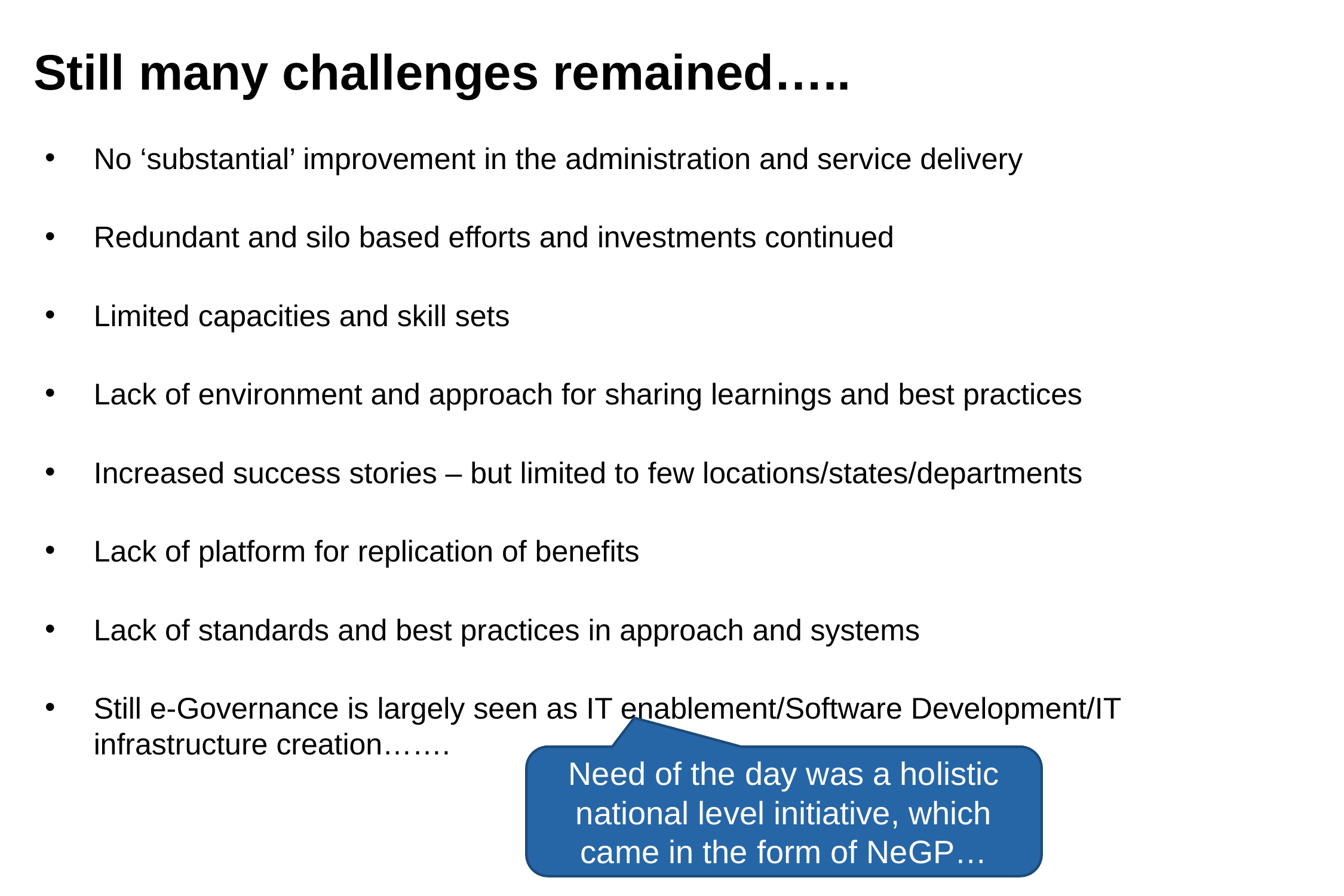

# Still many challenges remained…..
No ‘substantial’ improvement in the administration and service delivery
Redundant and silo based efforts and investments continued
Limited capacities and skill sets
Lack of environment and approach for sharing learnings and best practices
Increased success stories – but limited to few locations/states/departments
Lack of platform for replication of benefits
Lack of standards and best practices in approach and systems
Still e-Governance is largely seen as IT enablement/Software Development/IT infrastructure creation…….
Need of the day was a holistic national level initiative, which came in the form of NeGP…